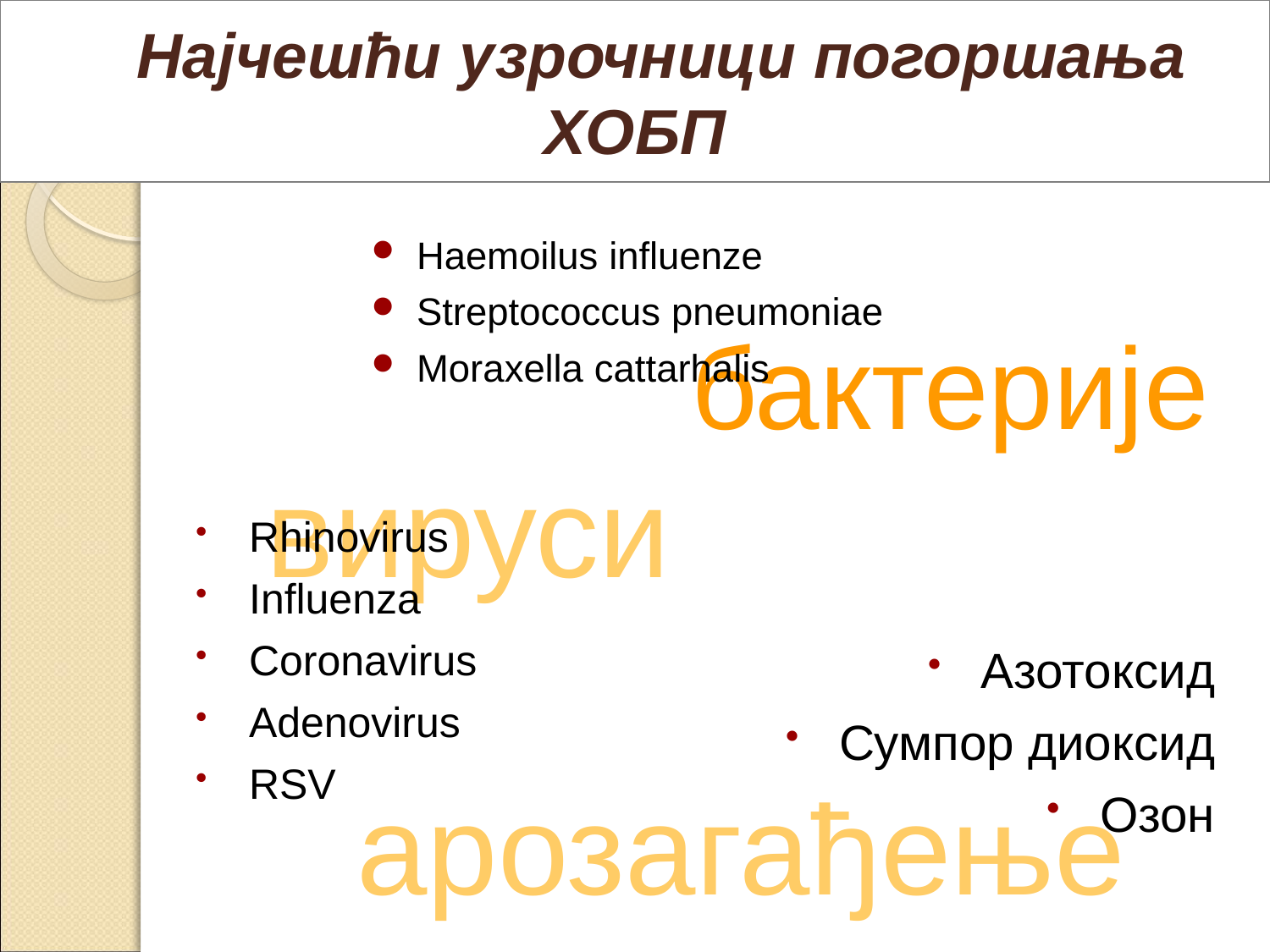

Најчешћи узрочници погоршања ХОБП
Haemoilus influenze
Streptococcus pneumoniae
Moraxella cattarhalis
бактерије
вируси
Rhinovirus
Influenza
Coronavirus
Adenovirus
RSV
Азотоксид
Сумпор диоксид
Озон
арозагађење